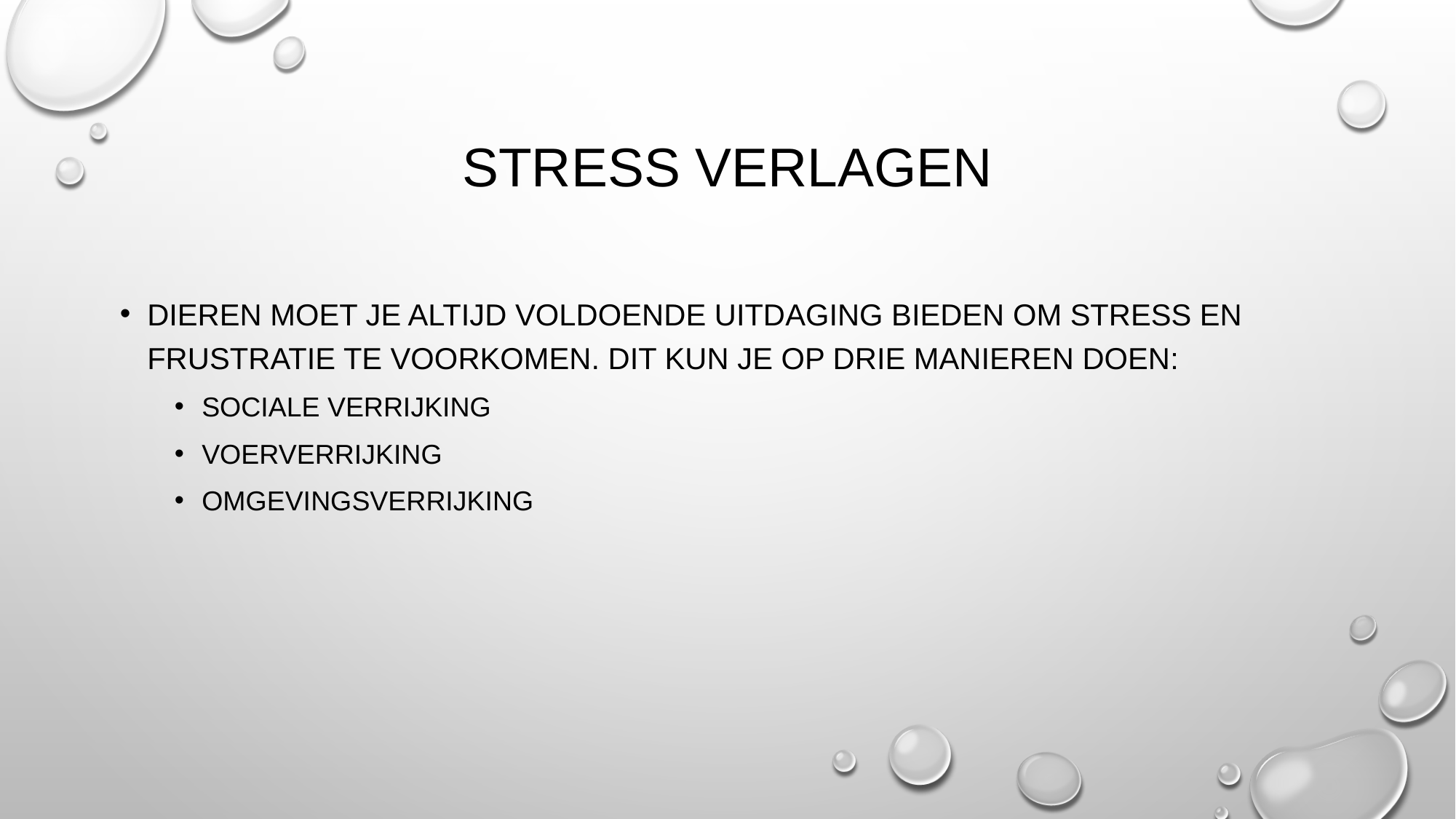

# Stress verlagen
Dieren moet je altijd voldoende uitdaging bieden om stress en frustratie te voorkomen. Dit kun je op drie manieren doen:
sociale verrijking
voerverrijking
omgevingsverrijking